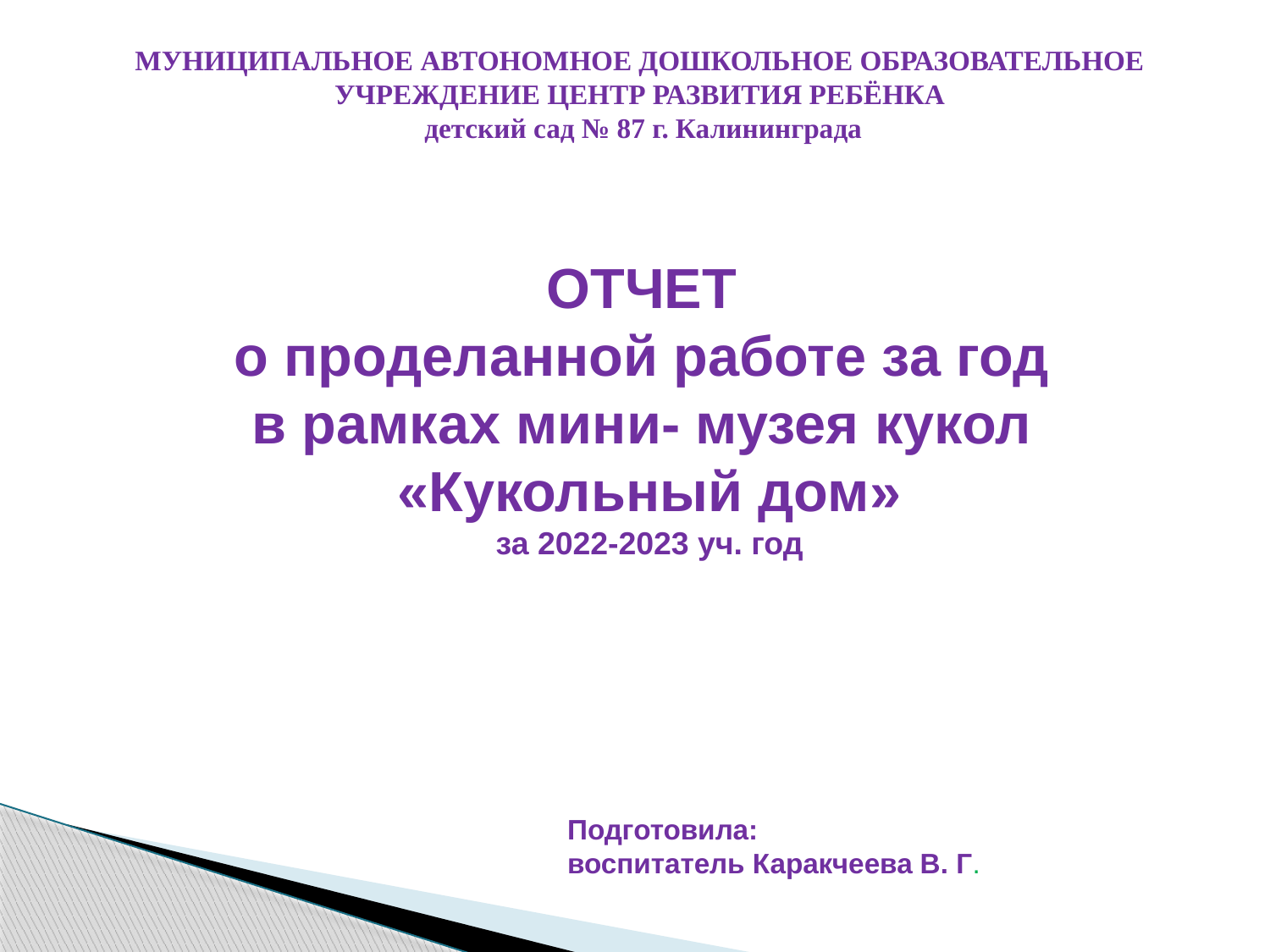

МУНИЦИПАЛЬНОЕ АВТОНОМНОЕ ДОШКОЛЬНОЕ ОБРАЗОВАТЕЛЬНОЕ УЧРЕЖДЕНИЕ ЦЕНТР РАЗВИТИЯ РЕБЁНКА
 детский сад № 87 г. Калининграда
ОТЧЕТ
о проделанной работе за год
в рамках мини- музея кукол
«Кукольный дом»
за 2022-2023 уч. год
Подготовила:
воспитатель Каракчеева В. Г.